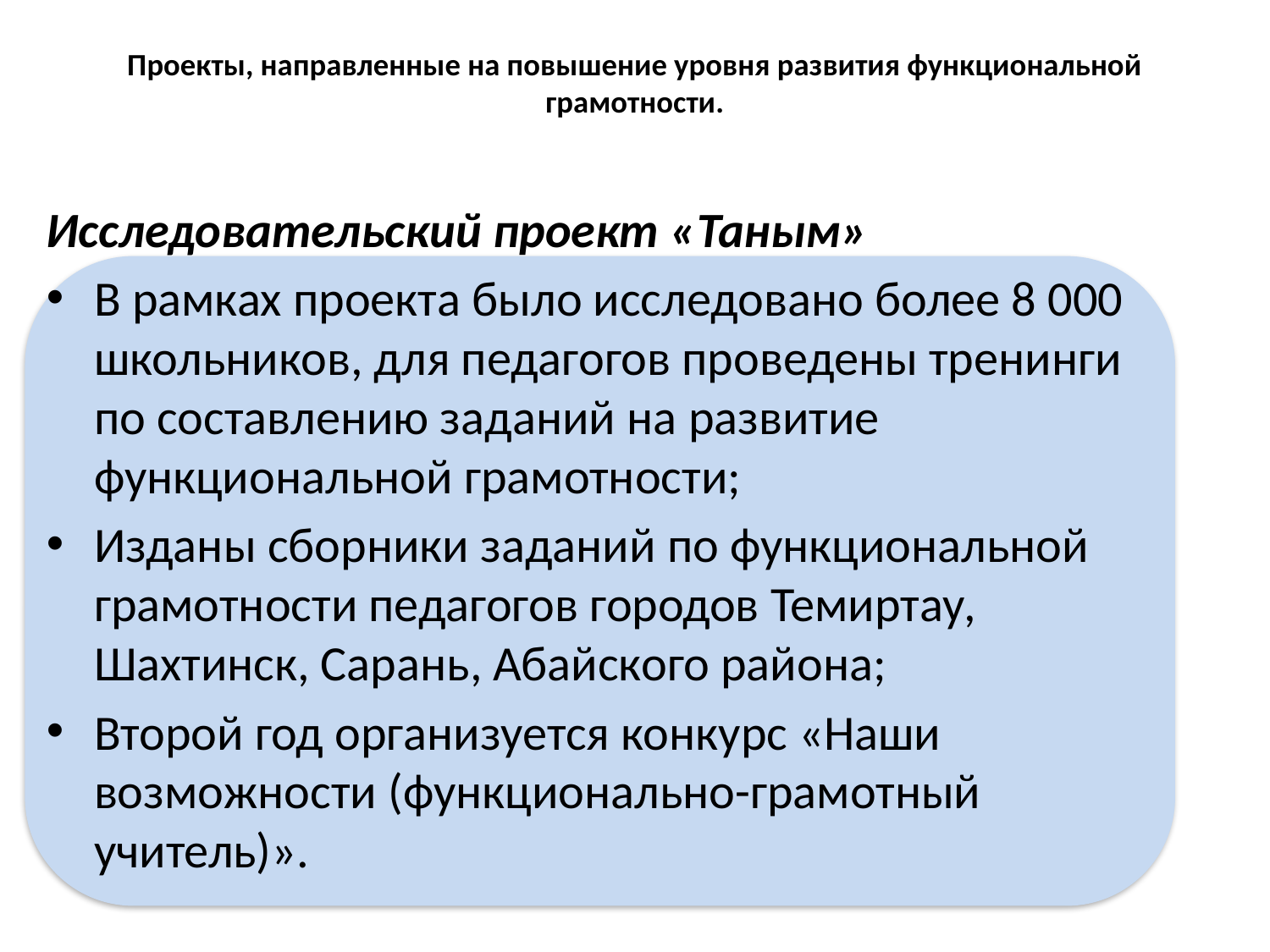

# Проекты, направленные на повышение уровня развития функциональной грамотности.
Исследовательский проект «Таным»
В рамках проекта было исследовано более 8 000 школьников, для педагогов проведены тренинги по составлению заданий на развитие функциональной грамотности;
Изданы сборники заданий по функциональной грамотности педагогов городов Темиртау, Шахтинск, Сарань, Абайского района;
Второй год организуется конкурс «Наши возможности (функционально-грамотный учитель)».